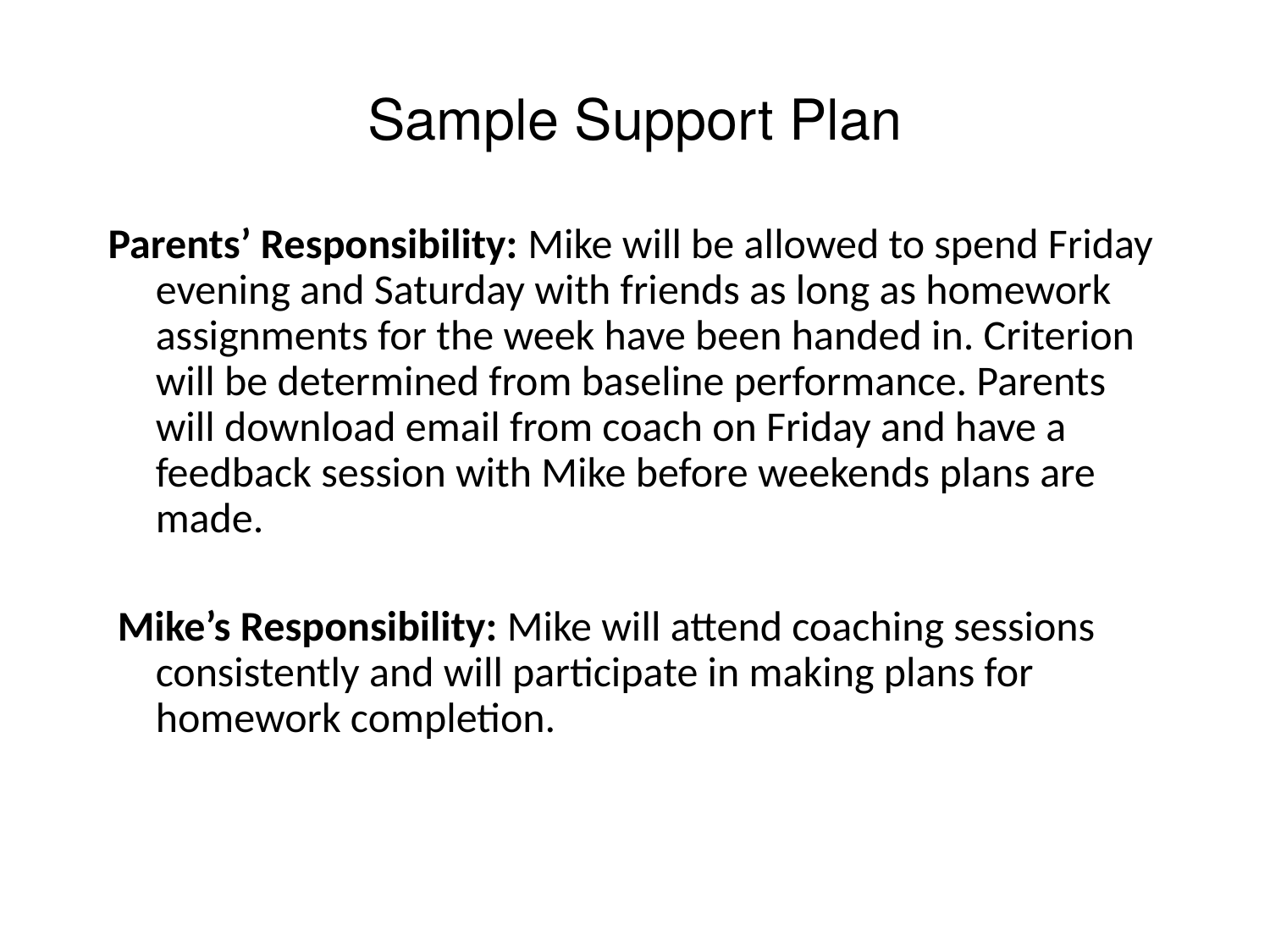

# Sample Support Plan

Parents’ Responsibility: Mike will be allowed to spend Friday evening and Saturday with friends as long as homework assignments for the week have been handed in. Criterion will be determined from baseline performance. Parents will download email from coach on Friday and have a feedback session with Mike before weekends plans are made.

 Mike’s Responsibility: Mike will attend coaching sessions consistently and will participate in making plans for homework completion.